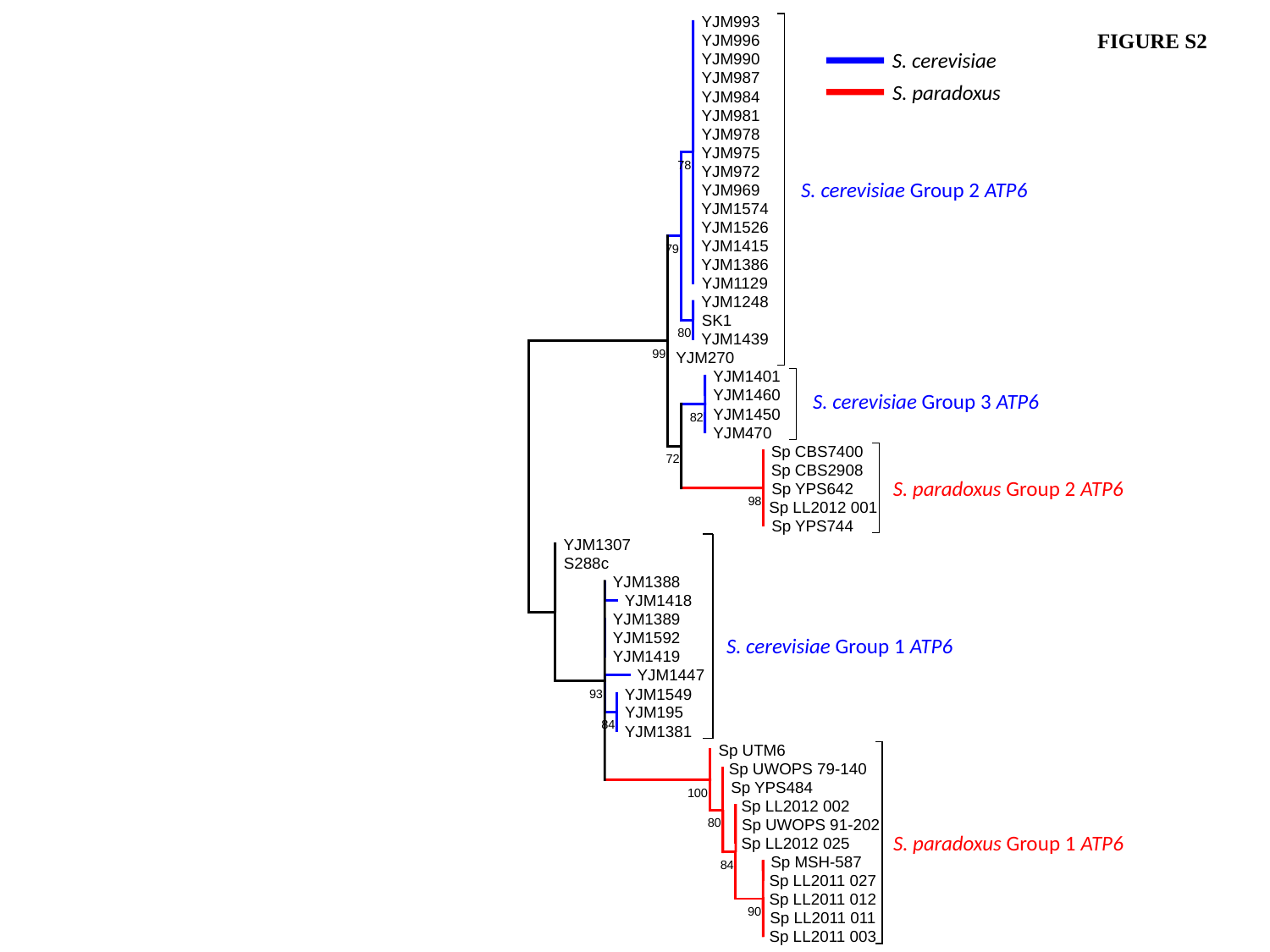

YJM993

 YJM996

S. cerevisiae

S. paradoxus

 YJM990

 YJM987

 YJM984

 YJM981

 YJM978

 YJM975

78
 YJM972
S. cerevisiae Group 2 ATP6
 YJM969
 YJM1574
 YJM1526

 YJM1415

79
 YJM1386
 YJM1129
 YJM1248

 SK1

80
 YJM1439

99
 YJM270
 YJM1401

S. cerevisiae Group 3 ATP6
 YJM1460

 YJM1450

82

 YJM470

 Sp CBS7400

72
 Sp CBS2908

S. paradoxus Group 2 ATP6

 Sp YPS642

98
 Sp LL2012 001

 Sp YPS744
 YJM1307

 S288c

 YJM1388

 YJM1418

 YJM1389

S. cerevisiae Group 1 ATP6
 YJM1592

 YJM1419

 YJM1447

 YJM1549
93

 YJM195

84
 YJM1381

 Sp UTM6

 Sp UWOPS 79-140

 Sp YPS484

100

 Sp LL2012 002

 Sp UWOPS 91-202
80

S. paradoxus Group 1 ATP6

 Sp LL2012 025
 Sp MSH-587

84

 Sp LL2011 027

 Sp LL2011 012

90
 Sp LL2011 011

 Sp LL2011 003

FIGURE S2